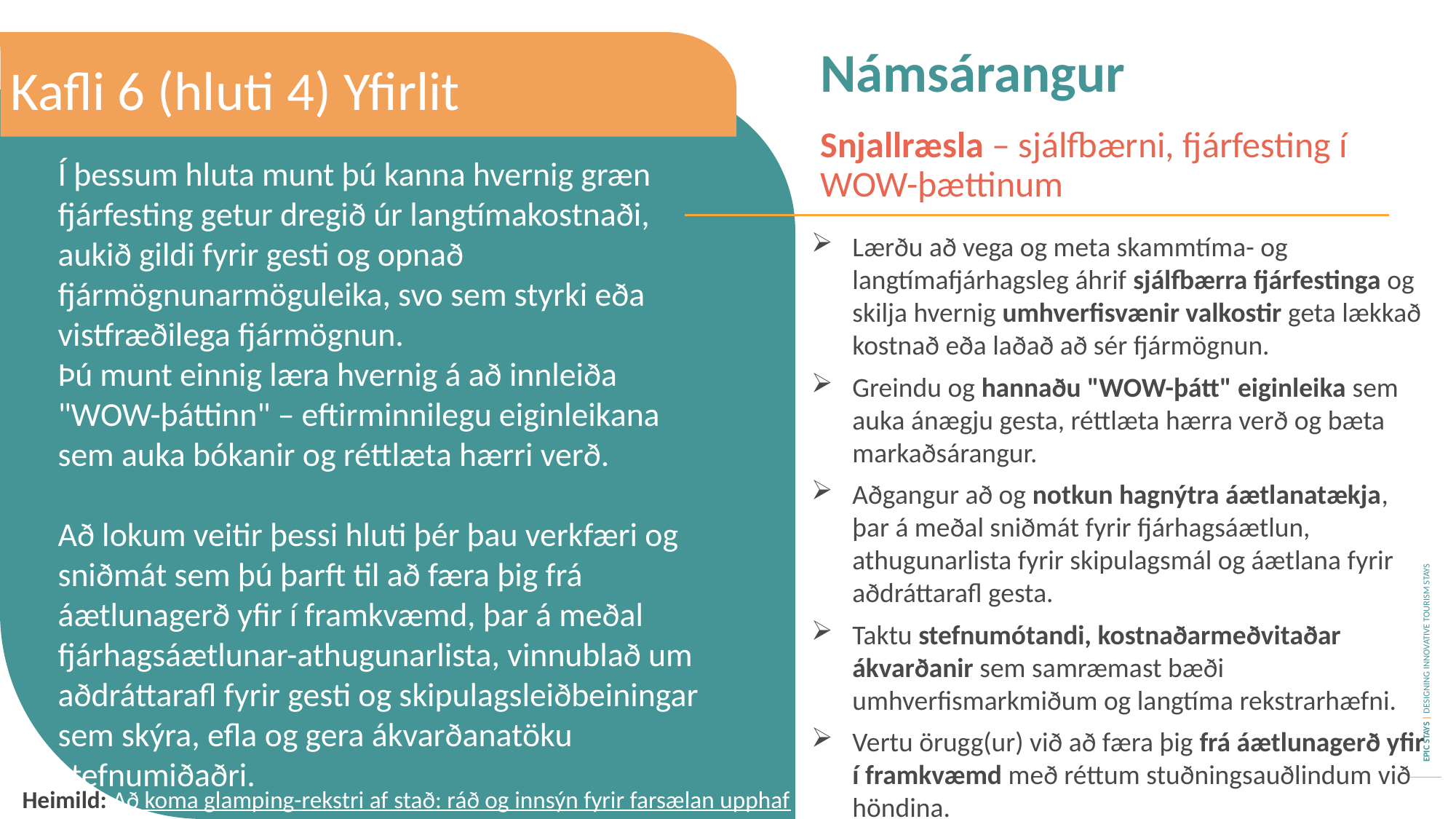

Námsárangur
Kafli 6 (hluti 4) Yfirlit
Snjallræsla – sjálfbærni, fjárfesting í WOW-þættinum

Í þessum hluta munt þú kanna hvernig græn fjárfesting getur dregið úr langtímakostnaði, aukið gildi fyrir gesti og opnað fjármögnunarmöguleika, svo sem styrki eða vistfræðilega fjármögnun.
Þú munt einnig læra hvernig á að innleiða "WOW-þáttinn" – eftirminnilegu eiginleikana sem auka bókanir og réttlæta hærri verð.

Að lokum veitir þessi hluti þér þau verkfæri og sniðmát sem þú þarft til að færa þig frá áætlunagerð yfir í framkvæmd, þar á meðal fjárhagsáætlunar-athugunarlista, vinnublað um aðdráttarafl fyrir gesti og skipulagsleiðbeiningar sem skýra, efla og gera ákvarðanatöku stefnumiðaðri.
Lærðu að vega og meta skammtíma- og langtímafjárhagsleg áhrif sjálfbærra fjárfestinga og skilja hvernig umhverfisvænir valkostir geta lækkað kostnað eða laðað að sér fjármögnun.
Greindu og hannaðu "WOW-þátt" eiginleika sem auka ánægju gesta, réttlæta hærra verð og bæta markaðsárangur.
Aðgangur að og notkun hagnýtra áætlanatækja, þar á meðal sniðmát fyrir fjárhagsáætlun, athugunarlista fyrir skipulagsmál og áætlana fyrir aðdráttarafl gesta.
Taktu stefnumótandi, kostnaðarmeðvitaðar ákvarðanir sem samræmast bæði umhverfismarkmiðum og langtíma rekstrarhæfni.
Vertu örugg(ur) við að færa þig frá áætlunagerð yfir í framkvæmd með réttum stuðningsauðlindum við höndina.
Heimild: Að koma glamping-rekstri af stað: ráð og innsýn fyrir farsælan upphaf